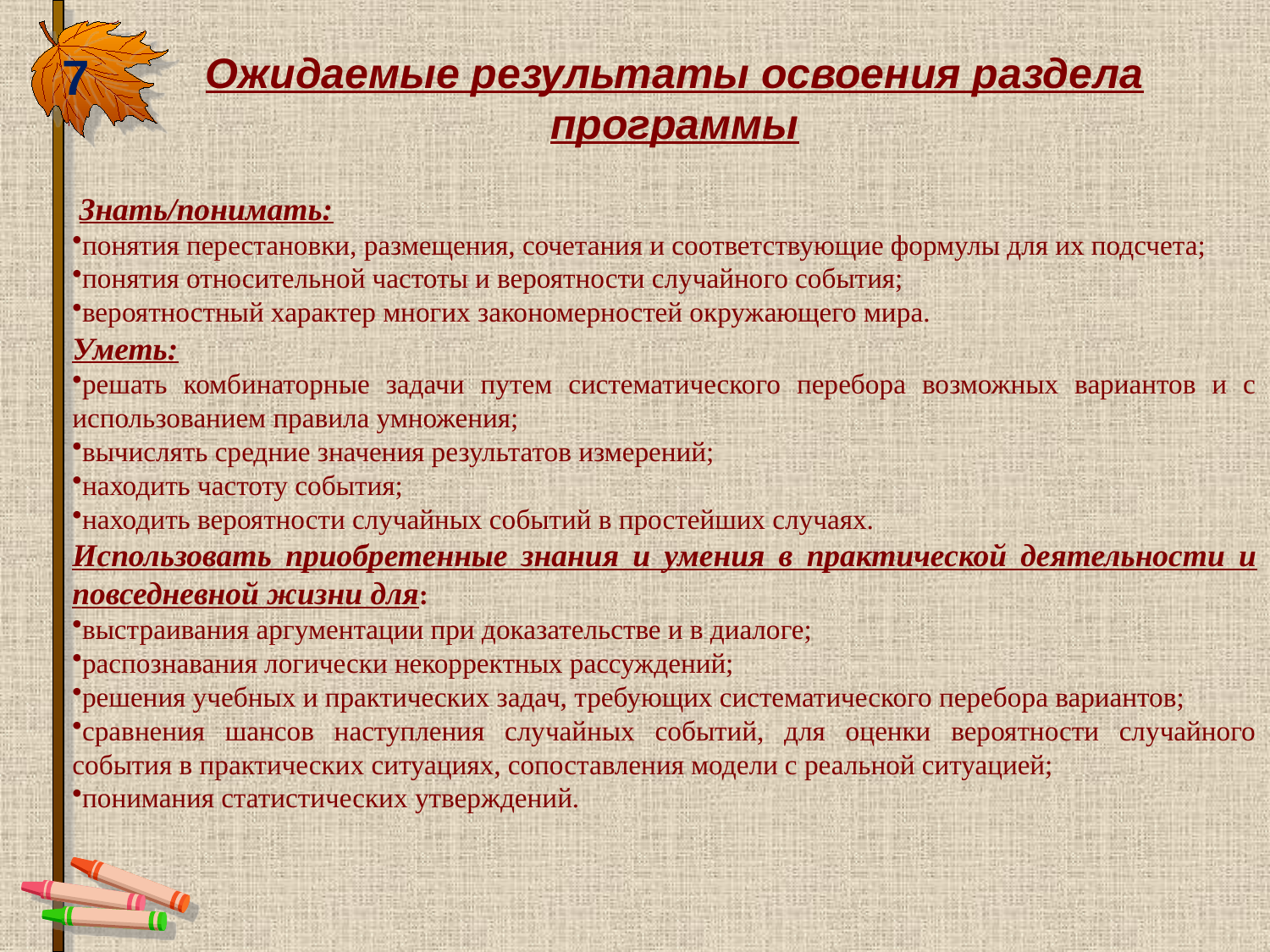

Знать/понимать:
понятия перестановки, размещения, сочетания и соответствующие формулы для их подсчета;
понятия относительной частоты и вероятности случайного события;
вероятностный характер многих закономерностей окружающего мира.
Уметь:
решать комбинаторные задачи путем систематического перебора возможных вариантов и с использованием правила умножения;
вычислять средние значения результатов измерений;
находить частоту события;
находить вероятности случайных событий в простейших случаях.
Использовать приобретенные знания и умения в практической деятельности и повседневной жизни для:
выстраивания аргументации при доказательстве и в диалоге;
распознавания логически некорректных рассуждений;
решения учебных и практических задач, требующих систематического перебора вариантов;
сравнения шансов наступления случайных событий, для оценки вероятности случайного события в практических ситуациях, сопоставления модели с реальной ситуацией;
понимания статистических утверждений.

7
Ожидаемые результаты освоения раздела программы